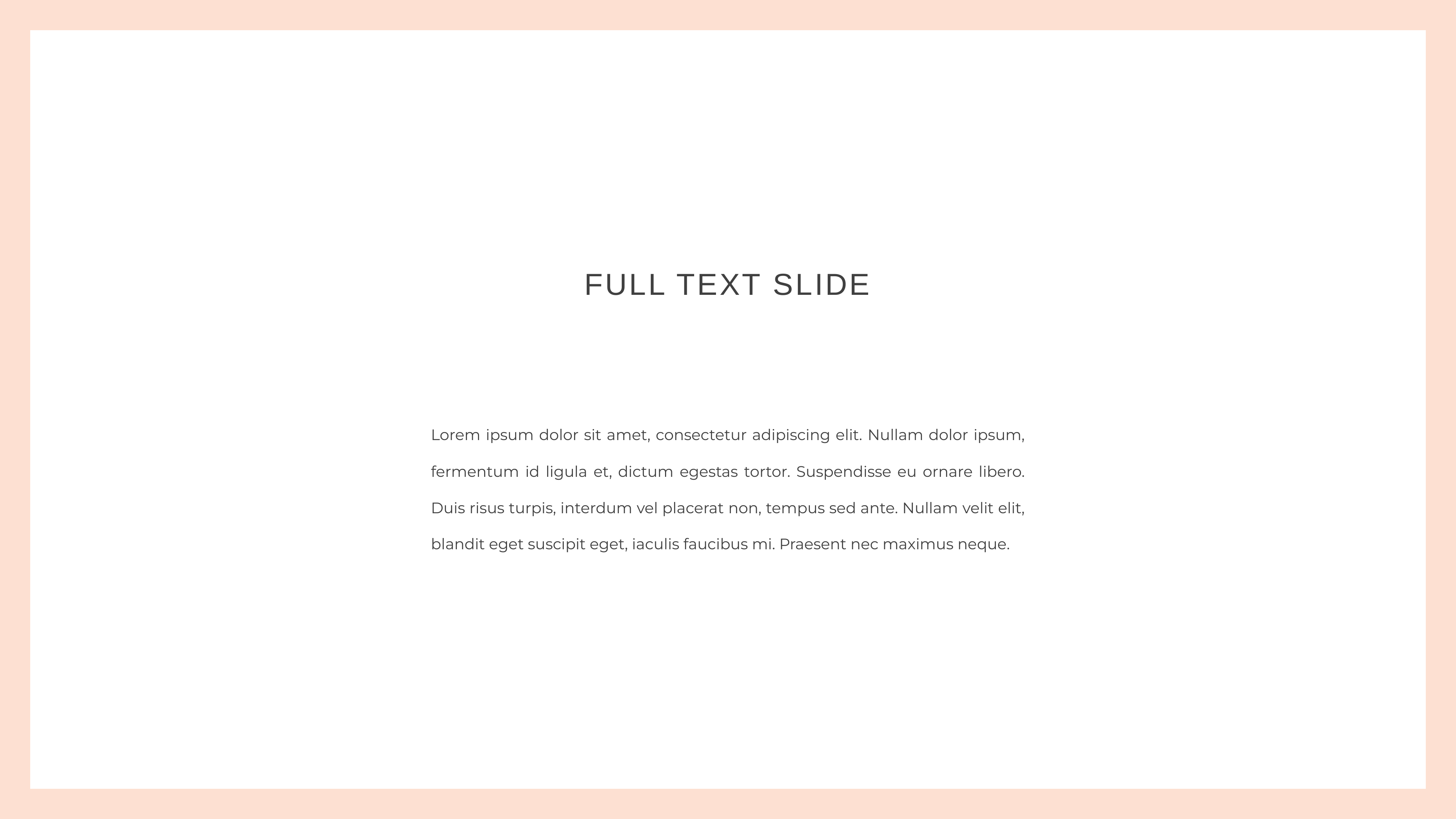

FULL TEXT SLIDE
Lorem ipsum dolor sit amet, consectetur adipiscing elit. Nullam dolor ipsum, fermentum id ligula et, dictum egestas tortor. Suspendisse eu ornare libero. Duis risus turpis, interdum vel placerat non, tempus sed ante. Nullam velit elit, blandit eget suscipit eget, iaculis faucibus mi. Praesent nec maximus neque.